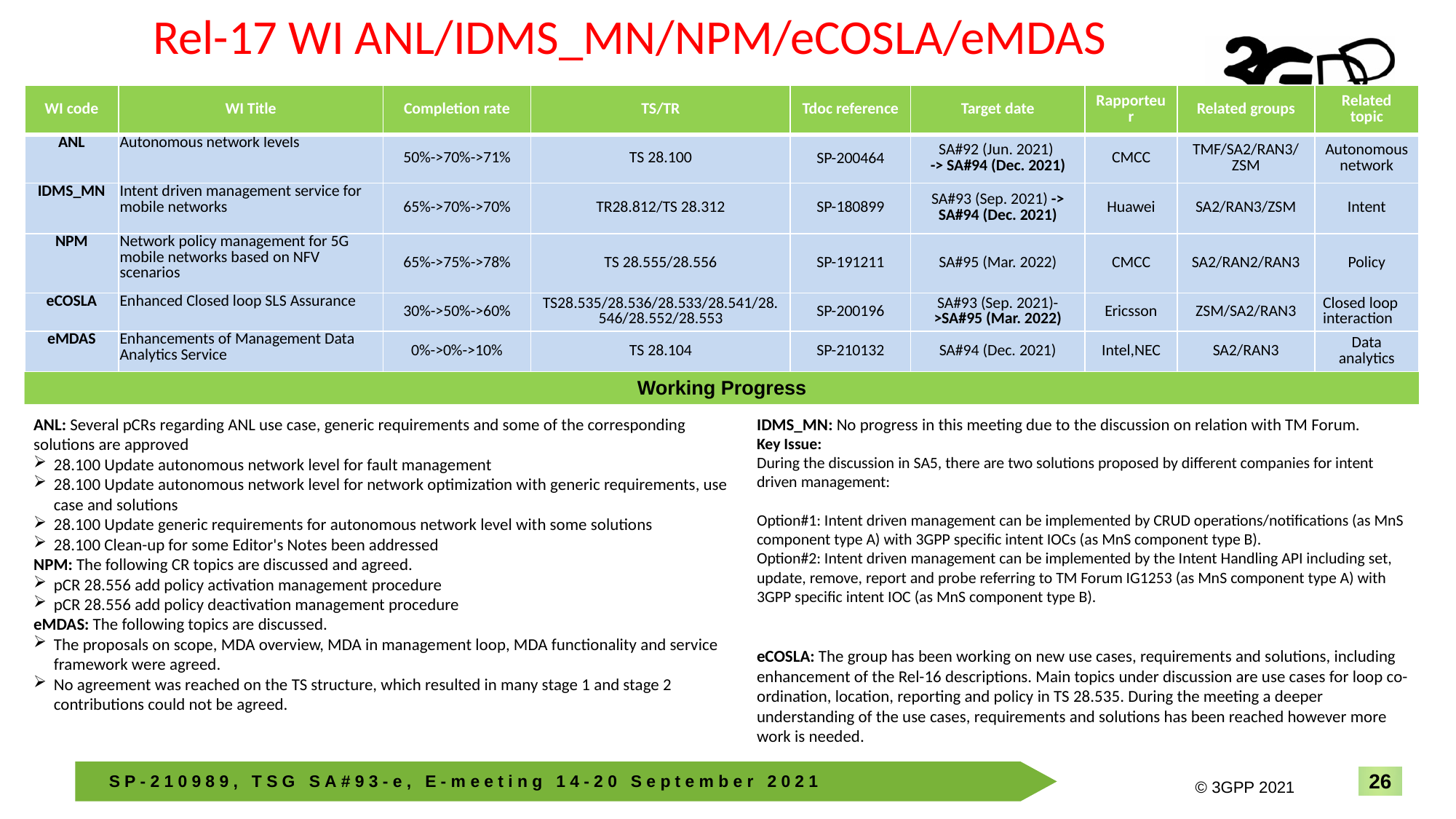

Rel-17 WI ANL/IDMS_MN/NPM/eCOSLA/eMDAS
| WI code | WI Title | Completion rate | TS/TR | Tdoc reference | Target date | Rapporteur | Related groups | Related topic |
| --- | --- | --- | --- | --- | --- | --- | --- | --- |
| ANL | Autonomous network levels | 50%->70%->71% | TS 28.100 | SP-200464 | SA#92 (Jun. 2021) -> SA#94 (Dec. 2021) | CMCC | TMF/SA2/RAN3/ZSM | Autonomous network |
| IDMS\_MN | Intent driven management service for mobile networks | 65%->70%->70% | TR28.812/TS 28.312 | SP-180899 | SA#93 (Sep. 2021) -> SA#94 (Dec. 2021) | Huawei | SA2/RAN3/ZSM | Intent |
| NPM | Network policy management for 5G mobile networks based on NFV scenarios | 65%->75%->78% | TS 28.555/28.556 | SP-191211 | SA#95 (Mar. 2022) | CMCC | SA2/RAN2/RAN3 | Policy |
| eCOSLA | Enhanced Closed loop SLS Assurance | 30%->50%->60% | TS28.535/28.536/28.533/28.541/28.546/28.552/28.553 | SP-200196 | SA#93 (Sep. 2021)->SA#95 (Mar. 2022) | Ericsson | ZSM/SA2/RAN3 | Closed loop interaction |
| eMDAS | Enhancements of Management Data Analytics Service | 0%->0%->10% | TS 28.104 | SP-210132 | SA#94 (Dec. 2021) | Intel,NEC | SA2/RAN3 | Data analytics |
Working Progress
ANL: Several pCRs regarding ANL use case, generic requirements and some of the corresponding solutions are approved
28.100 Update autonomous network level for fault management
28.100 Update autonomous network level for network optimization with generic requirements, use case and solutions
28.100 Update generic requirements for autonomous network level with some solutions
28.100 Clean-up for some Editor's Notes been addressed
NPM: The following CR topics are discussed and agreed.
pCR 28.556 add policy activation management procedure
pCR 28.556 add policy deactivation management procedure
eMDAS: The following topics are discussed.
The proposals on scope, MDA overview, MDA in management loop, MDA functionality and service framework were agreed.
No agreement was reached on the TS structure, which resulted in many stage 1 and stage 2 contributions could not be agreed.
IDMS_MN: No progress in this meeting due to the discussion on relation with TM Forum.
Key Issue:
During the discussion in SA5, there are two solutions proposed by different companies for intent driven management:

Option#1: Intent driven management can be implemented by CRUD operations/notifications (as MnS component type A) with 3GPP specific intent IOCs (as MnS component type B).
Option#2: Intent driven management can be implemented by the Intent Handling API including set, update, remove, report and probe referring to TM Forum IG1253 (as MnS component type A) with 3GPP specific intent IOC (as MnS component type B).

eCOSLA: The group has been working on new use cases, requirements and solutions, including enhancement of the Rel-16 descriptions. Main topics under discussion are use cases for loop co-ordination, location, reporting and policy in TS 28.535. During the meeting a deeper understanding of the use cases, requirements and solutions has been reached however more work is needed.